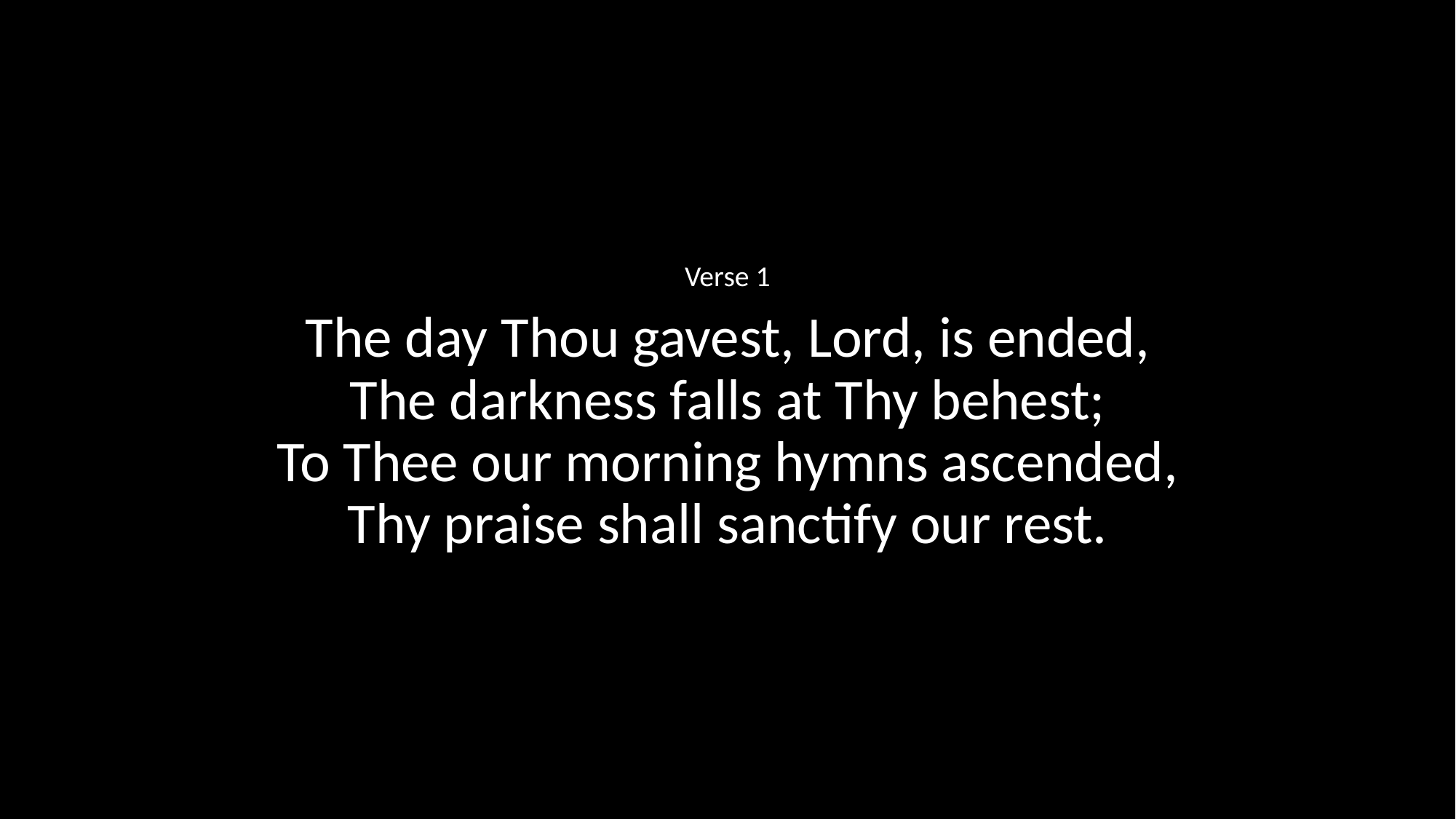

Verse 1
The day Thou gavest, Lord, is ended,
The darkness falls at Thy behest;
To Thee our morning hymns ascended,
Thy praise shall sanctify our rest.